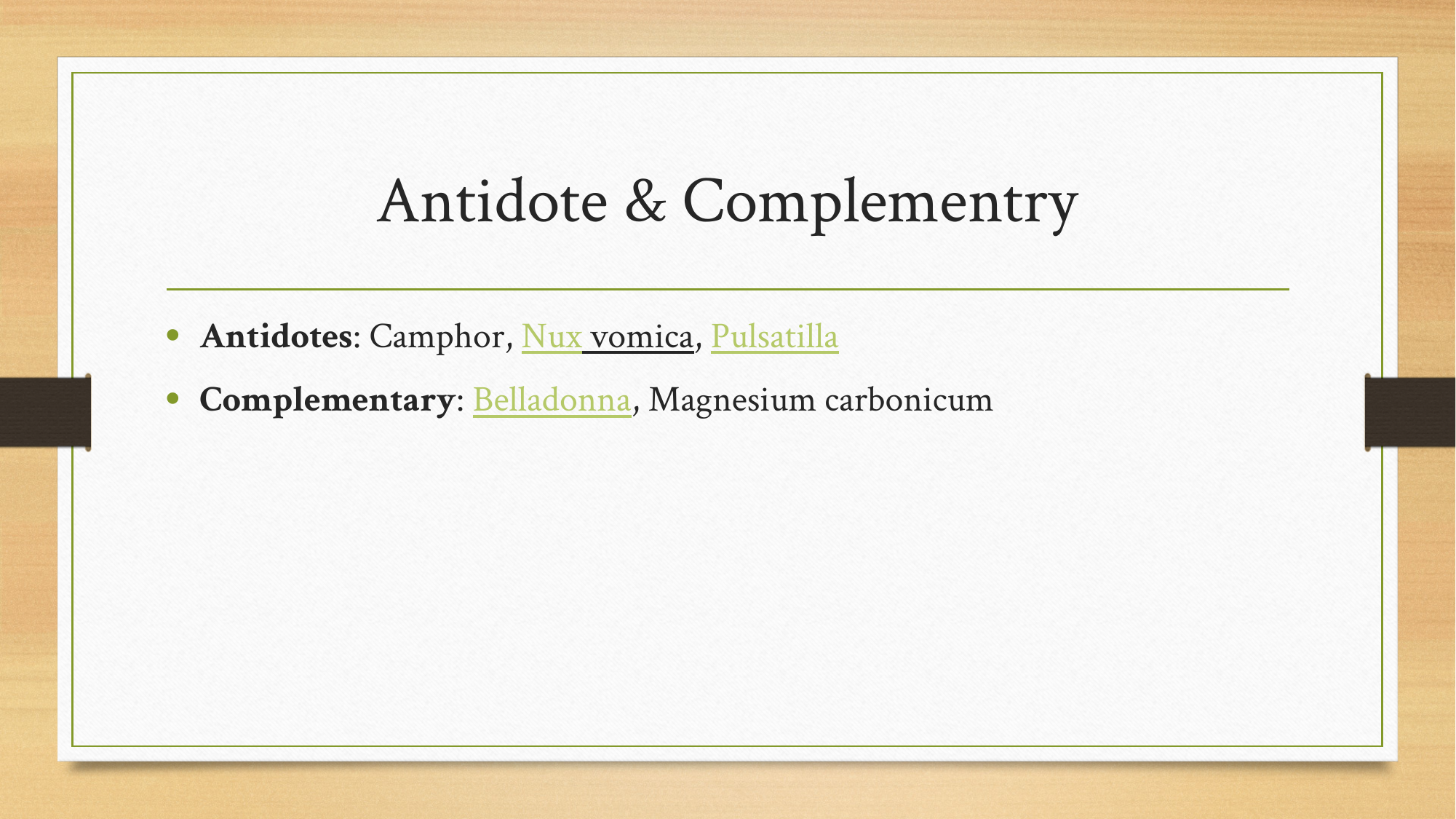

# Antidote & Complementry
Antidotes: Camphor, Nux vomica, Pulsatilla
Complementary: Belladonna, Magnesium carbonicum